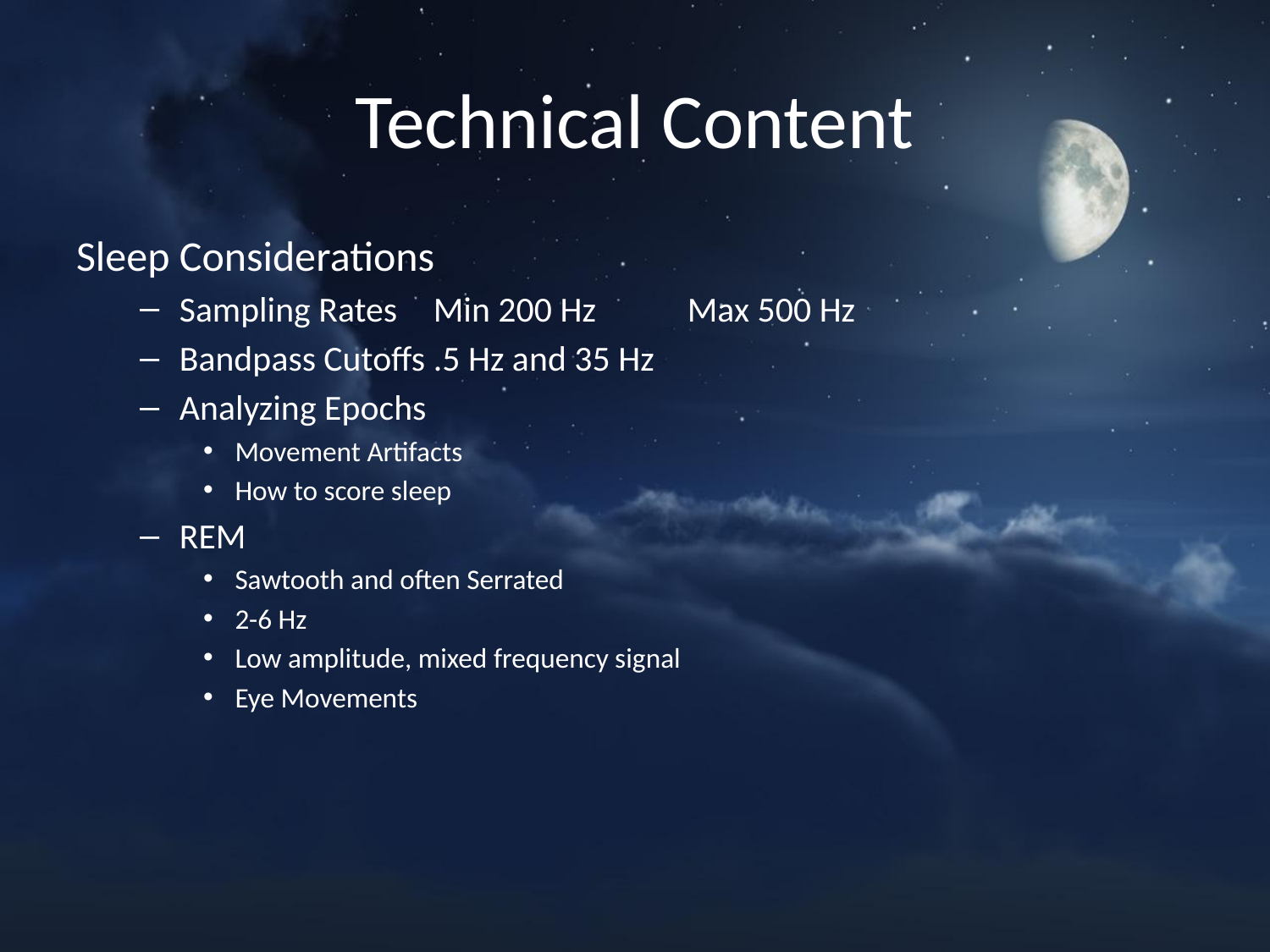

# Technical Content
Sleep Considerations
Sampling Rates	Min 200 Hz	Max 500 Hz
Bandpass Cutoffs	.5 Hz and 35 Hz
Analyzing Epochs
Movement Artifacts
How to score sleep
REM
Sawtooth and often Serrated
2-6 Hz
Low amplitude, mixed frequency signal
Eye Movements